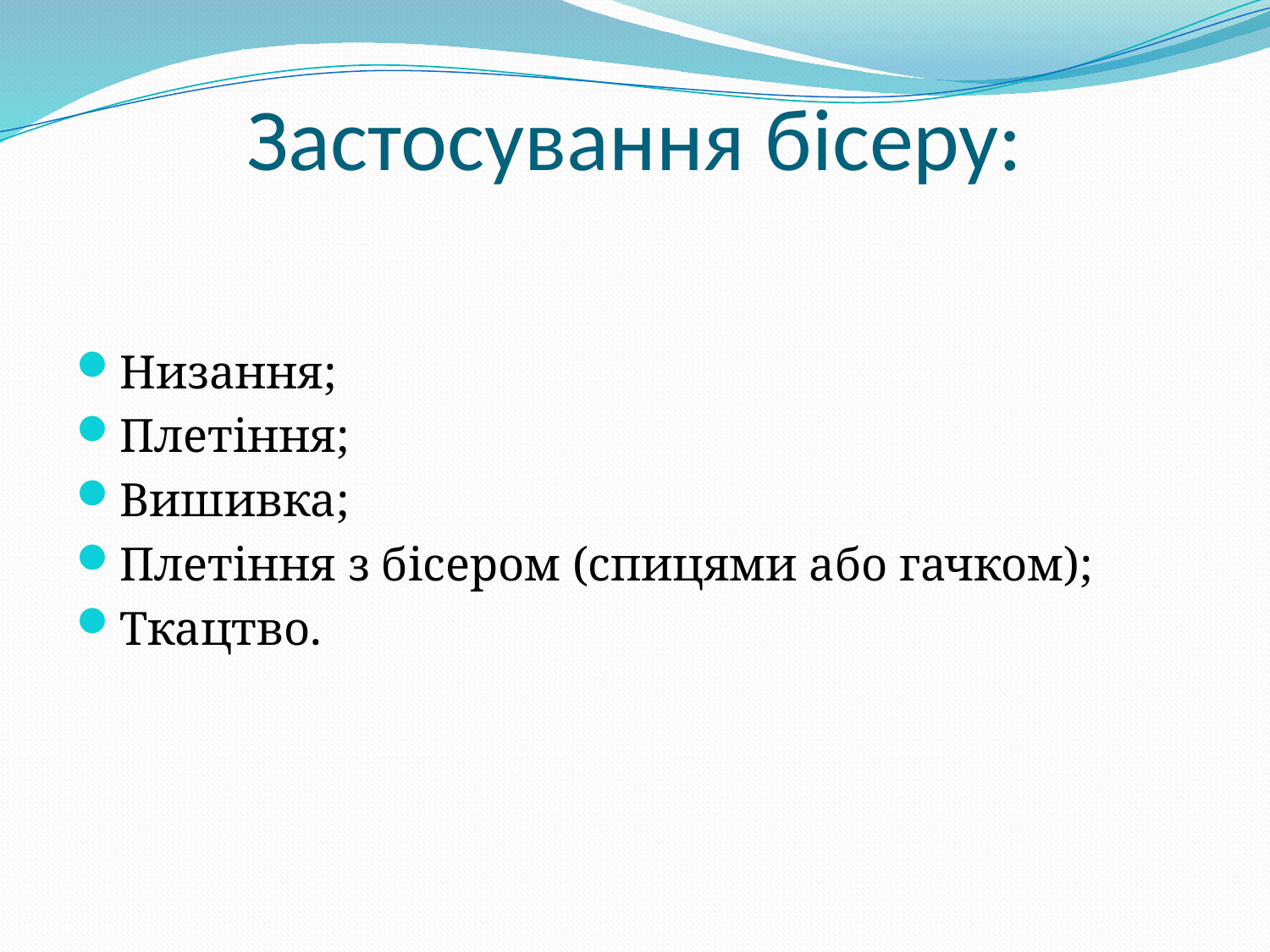

# Застосування бісеру:

Низання;
Плетіння;
Вишивка;
Плетіння з бісером (спицями або гачком);
Ткацтво.